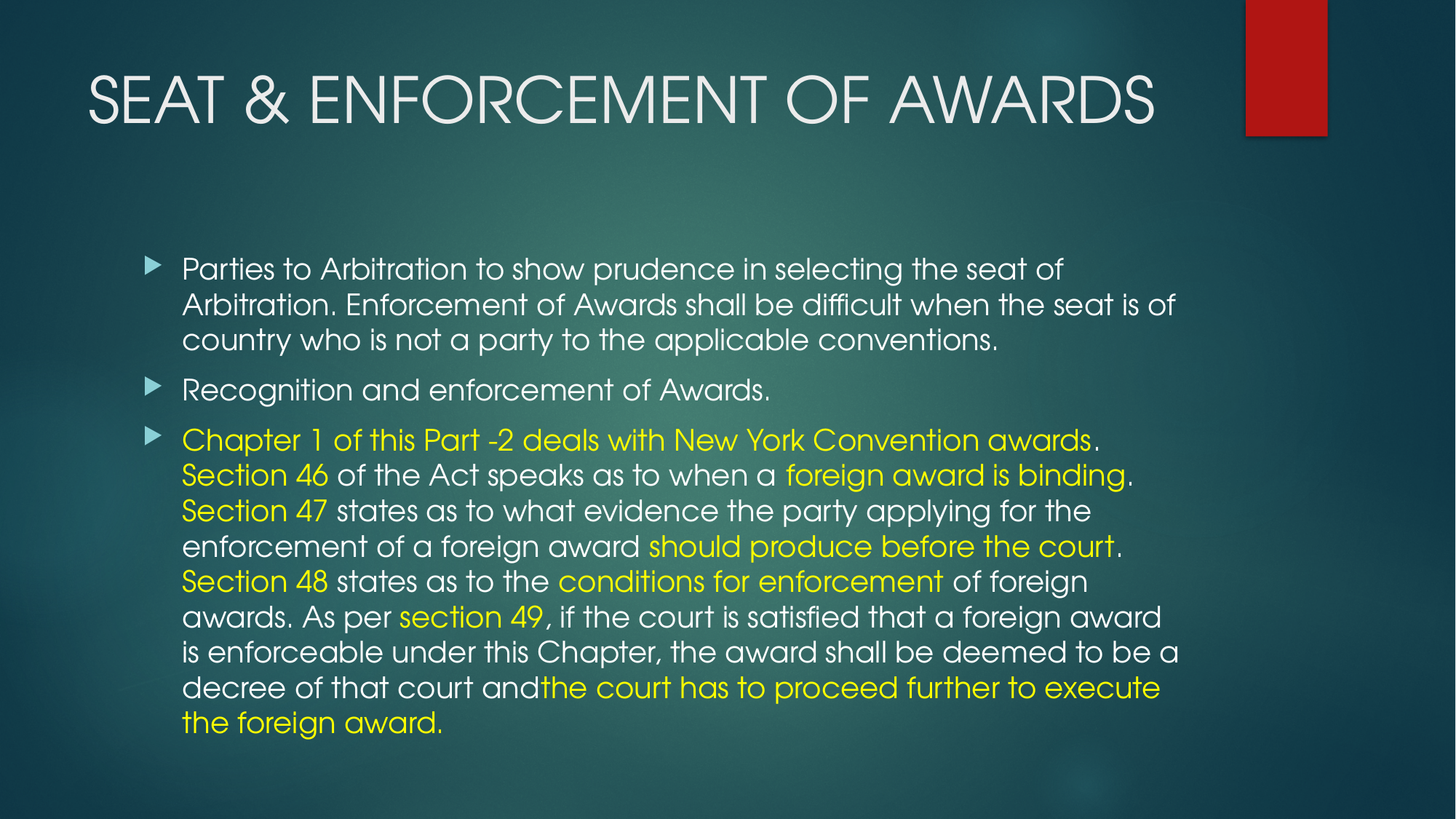

# SEAT & ENFORCEMENT OF AWARDS
Parties to Arbitration to show prudence in selecting the seat of Arbitration. Enforcement of Awards shall be difficult when the seat is of country who is not a party to the applicable conventions.
Recognition and enforcement of Awards.
Chapter 1 of this Part -2 deals with New York Convention awards. Section 46 of the Act speaks as to when a foreign award is binding. Section 47 states as to what evidence the party applying for the enforcement of a foreign award should produce before the court. Section 48 states as to the conditions for enforcement of foreign awards. As per section 49, if the court is satisfied that a foreign award is enforceable under this Chapter, the award shall be deemed to be a decree of that court andthe court has to proceed further to execute the foreign award.